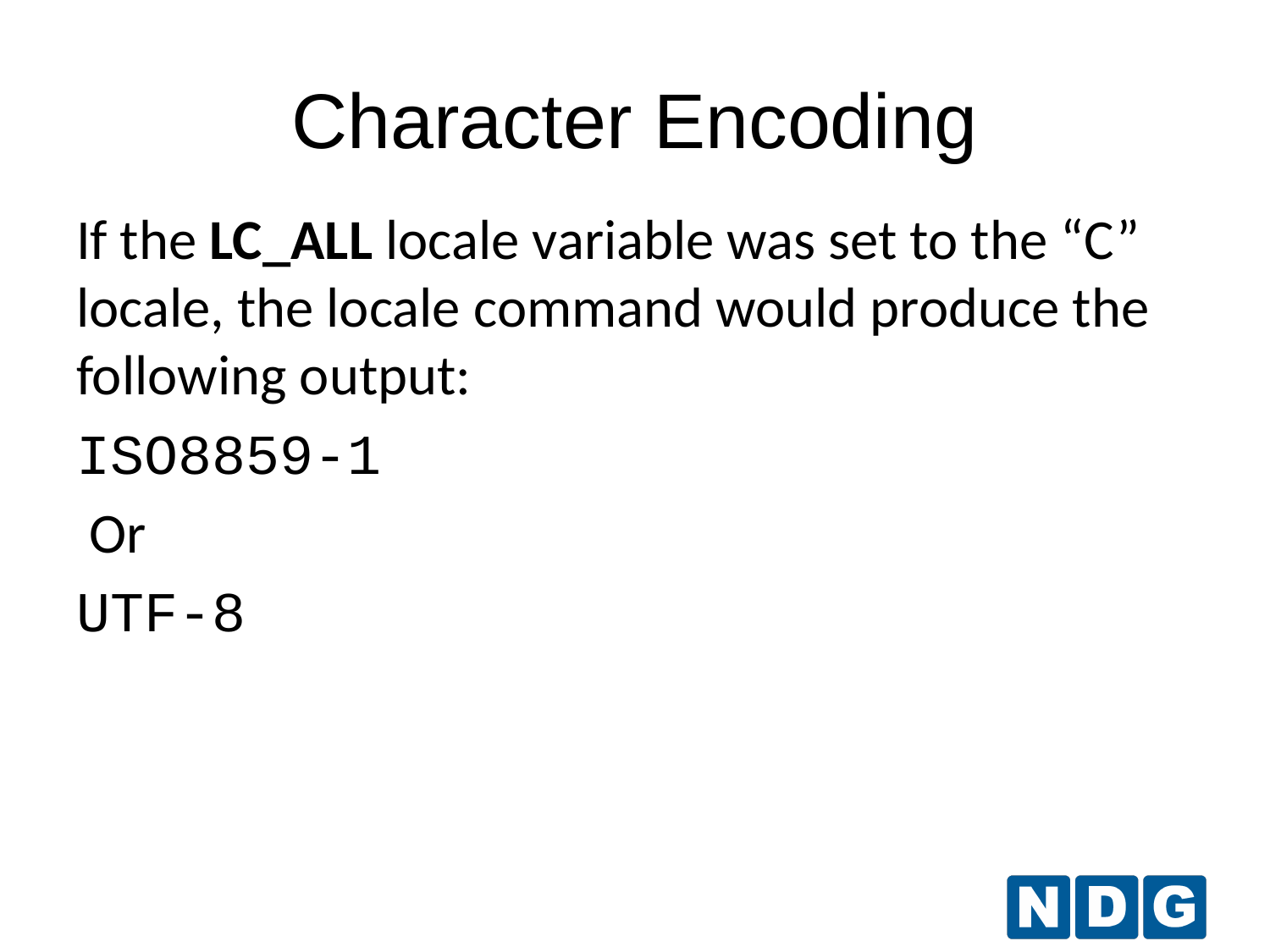

Character Encoding
If the LC_ALL locale variable was set to the “C” locale, the locale command would produce the following output:
ISO8859-1
 Or
UTF-8